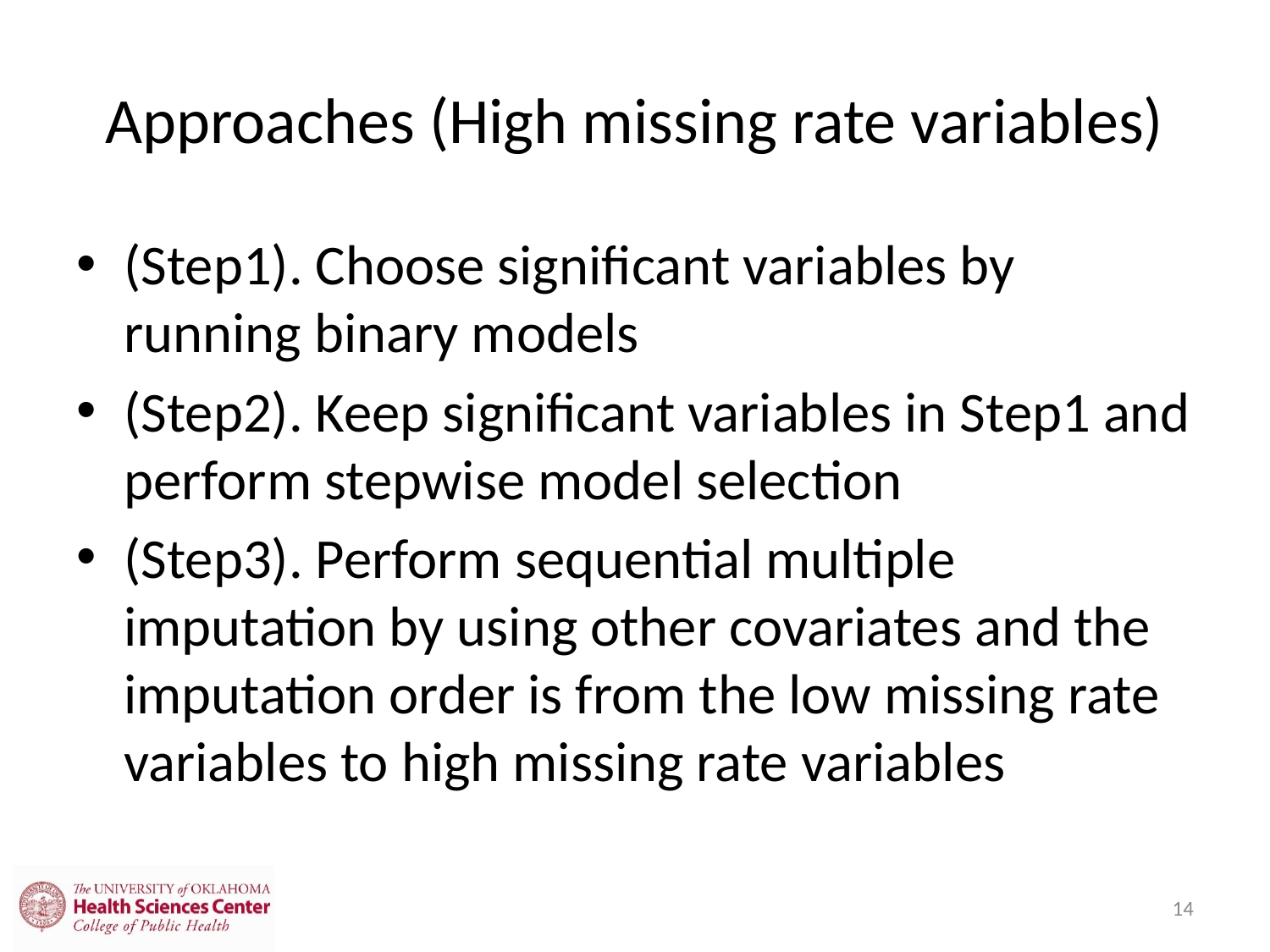

# Approaches (High missing rate variables)
(Step1). Choose significant variables by running binary models
(Step2). Keep significant variables in Step1 and perform stepwise model selection
(Step3). Perform sequential multiple imputation by using other covariates and the imputation order is from the low missing rate variables to high missing rate variables
14